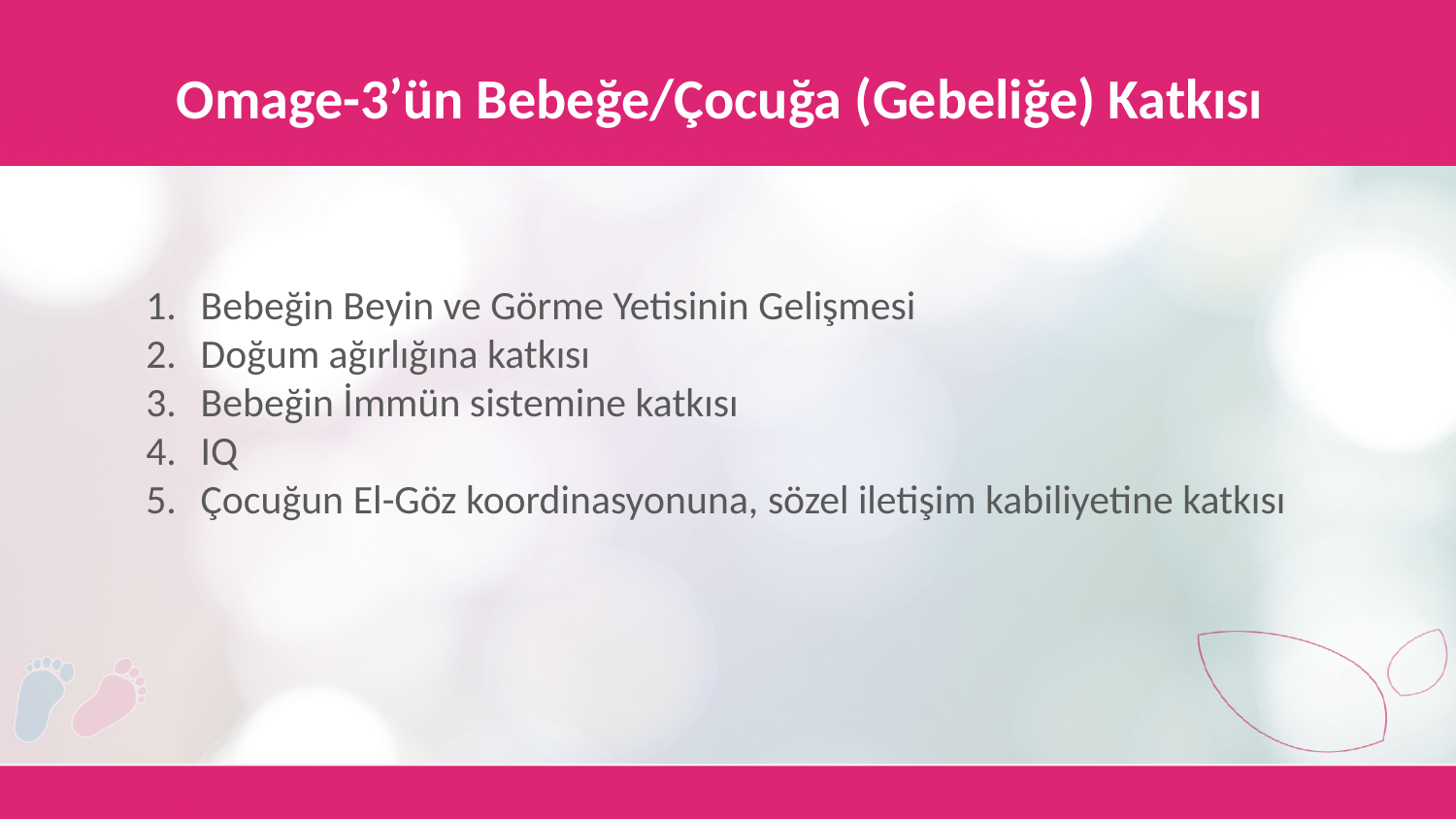

Omage-3’ün Bebeğe/Çocuğa (Gebeliğe) Katkısı
Bebeğin Beyin ve Görme Yetisinin Gelişmesi
Doğum ağırlığına katkısı
Bebeğin İmmün sistemine katkısı
IQ
Çocuğun El-Göz koordinasyonuna, sözel iletişim kabiliyetine katkısı